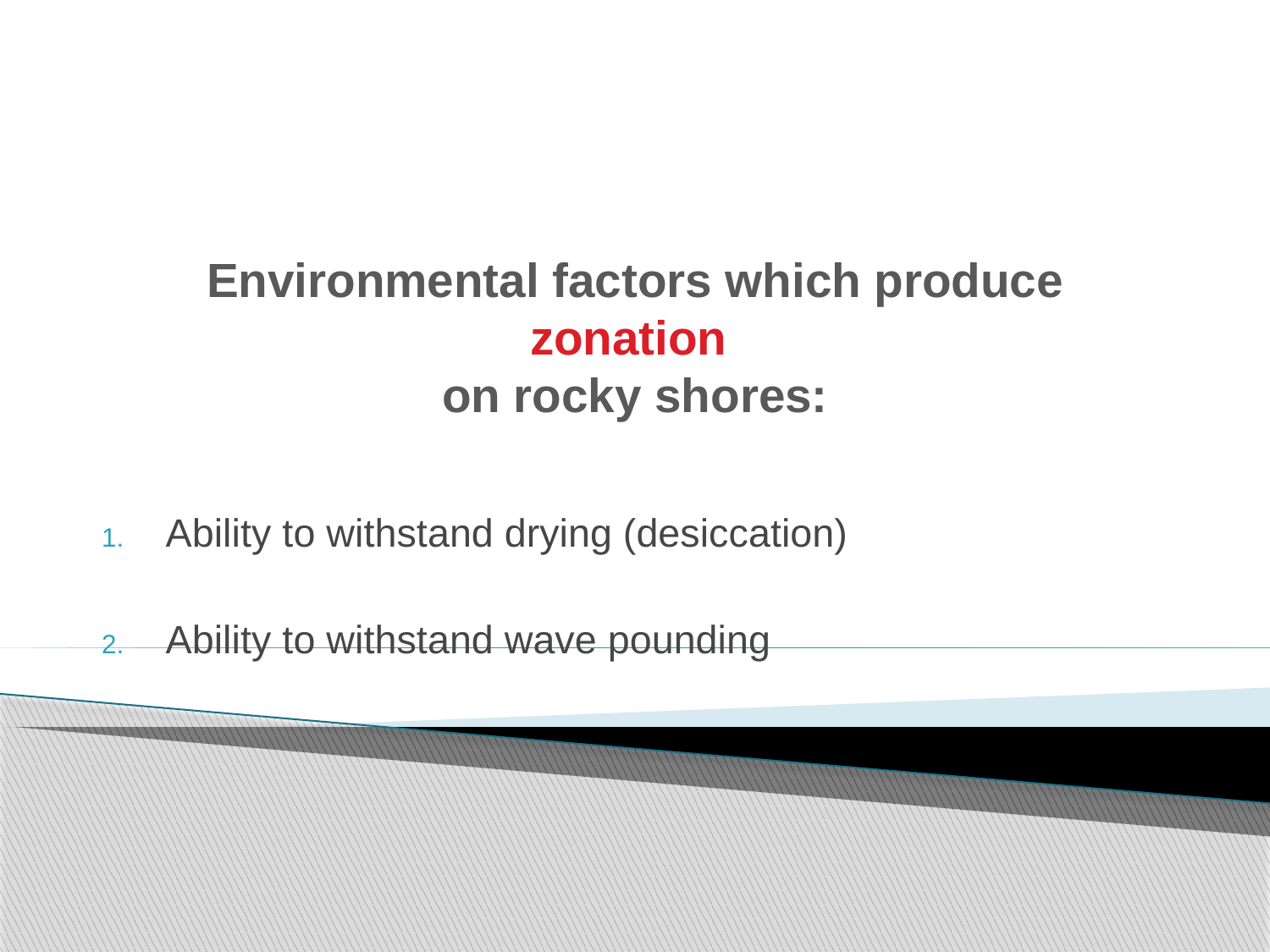

# Environmental factors which produce zonation on rocky shores:
Ability to withstand drying (desiccation)

Ability to withstand wave pounding